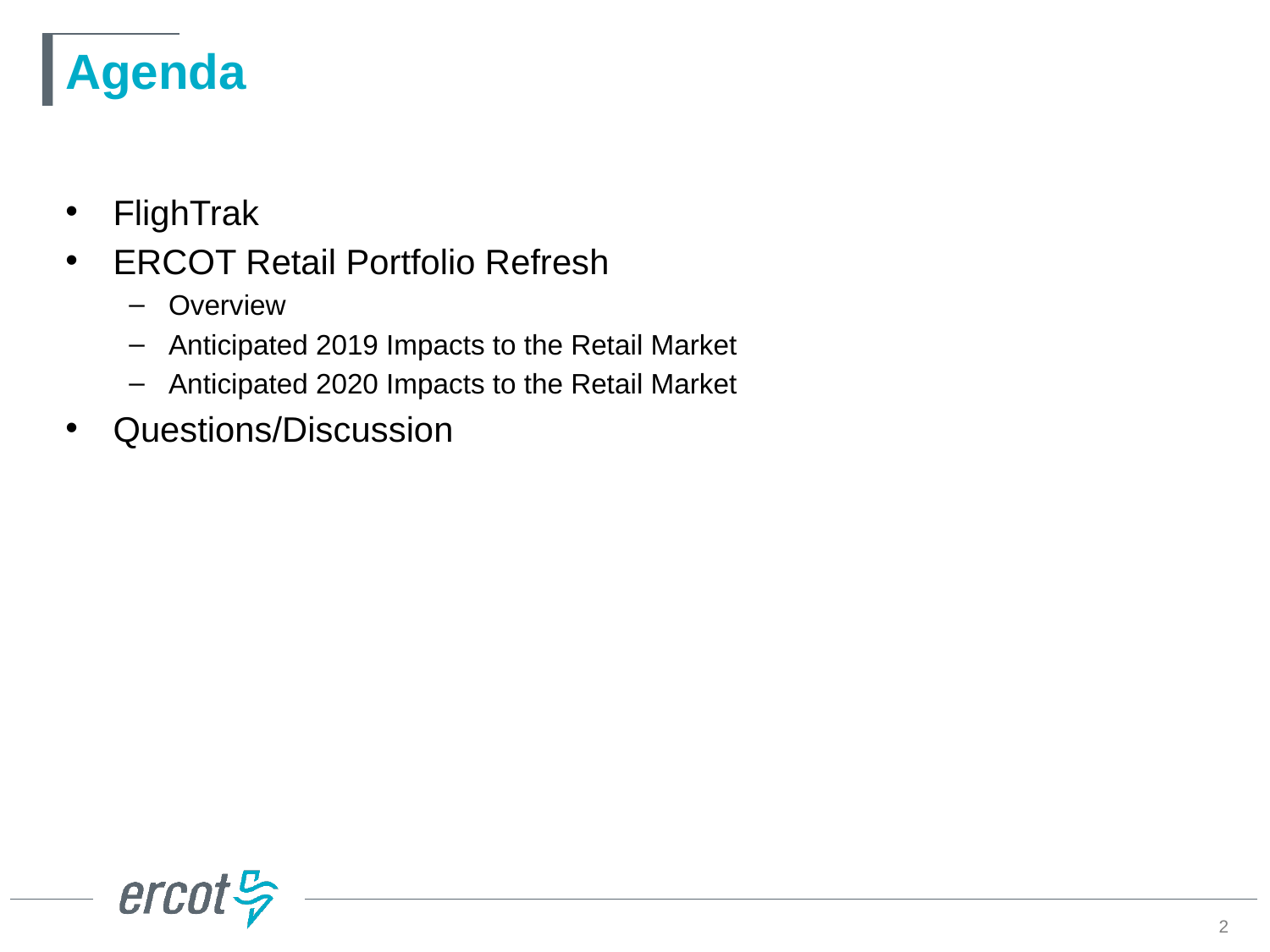

# Agenda
FlighTrak
ERCOT Retail Portfolio Refresh
Overview
Anticipated 2019 Impacts to the Retail Market
Anticipated 2020 Impacts to the Retail Market
Questions/Discussion